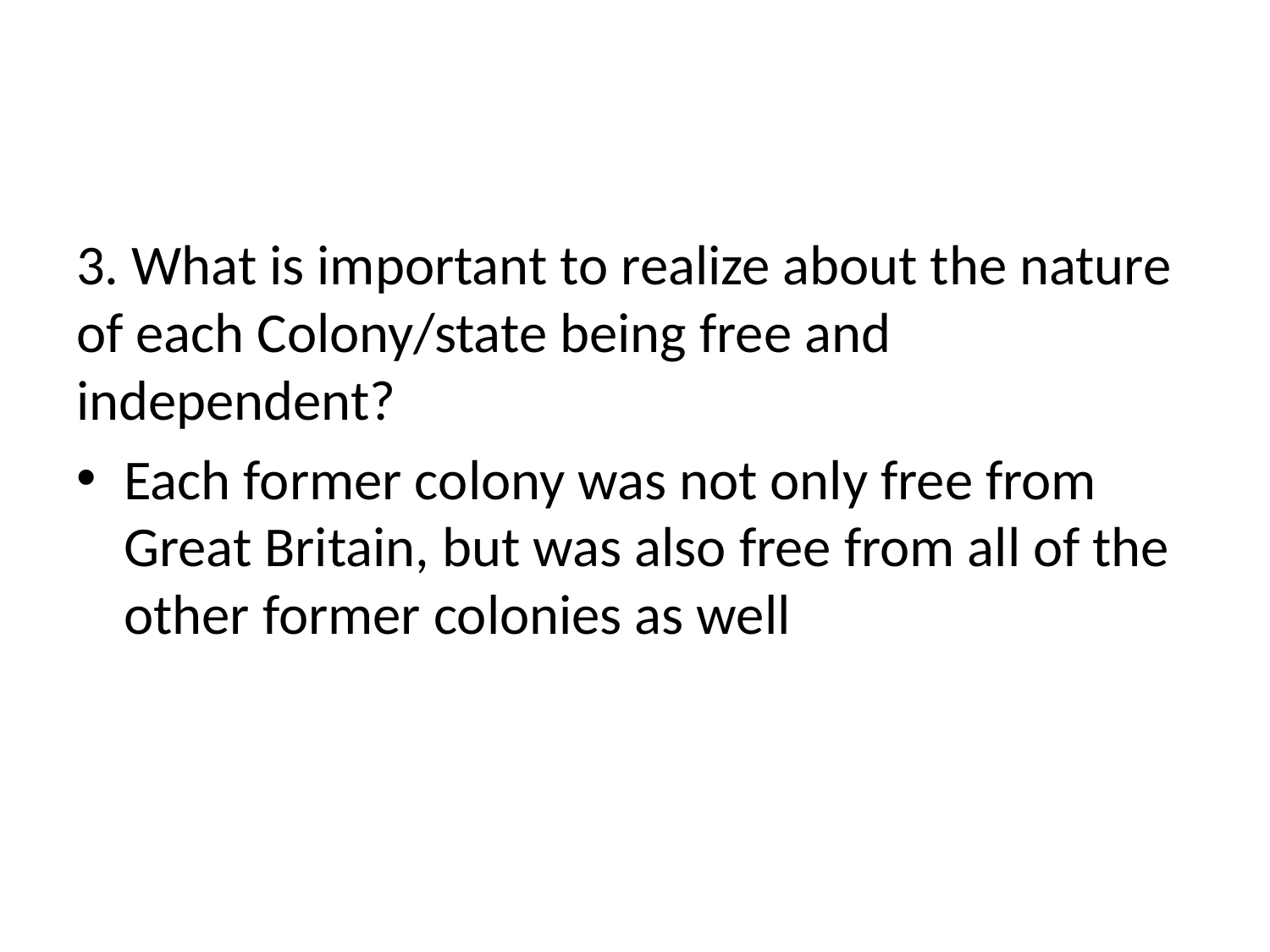

#
3. What is important to realize about the nature of each Colony/state being free and independent?
Each former colony was not only free from Great Britain, but was also free from all of the other former colonies as well